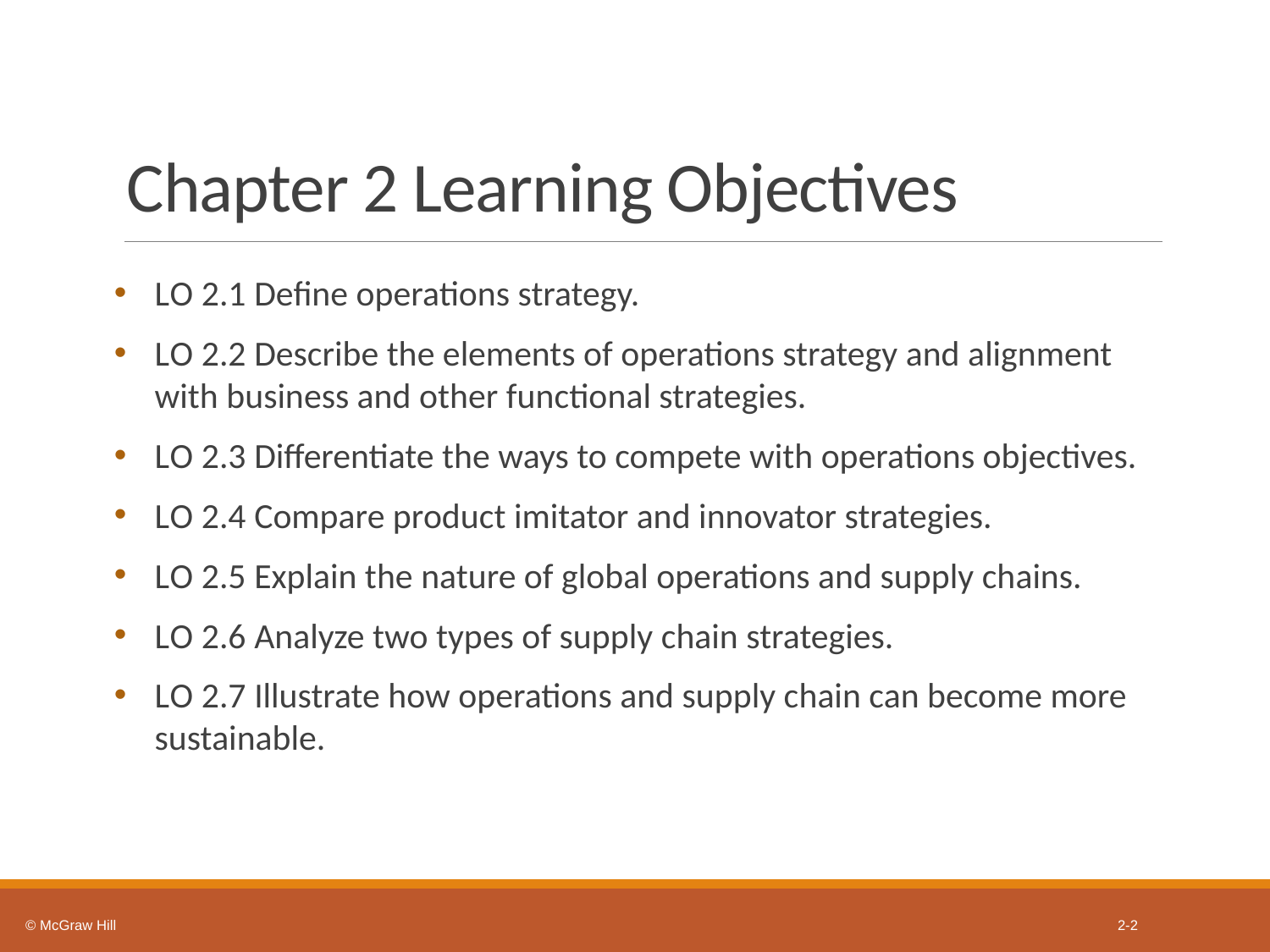

# Chapter 2 Learning Objectives
L O 2.1 Define operations strategy.
L O 2.2 Describe the elements of operations strategy and alignment with business and other functional strategies.
L O 2.3 Differentiate the ways to compete with operations objectives.
L O 2.4 Compare product imitator and innovator strategies.
L O 2.5 Explain the nature of global operations and supply chains.
L O 2.6 Analyze two types of supply chain strategies.
L O 2.7 Illustrate how operations and supply chain can become more sustainable.